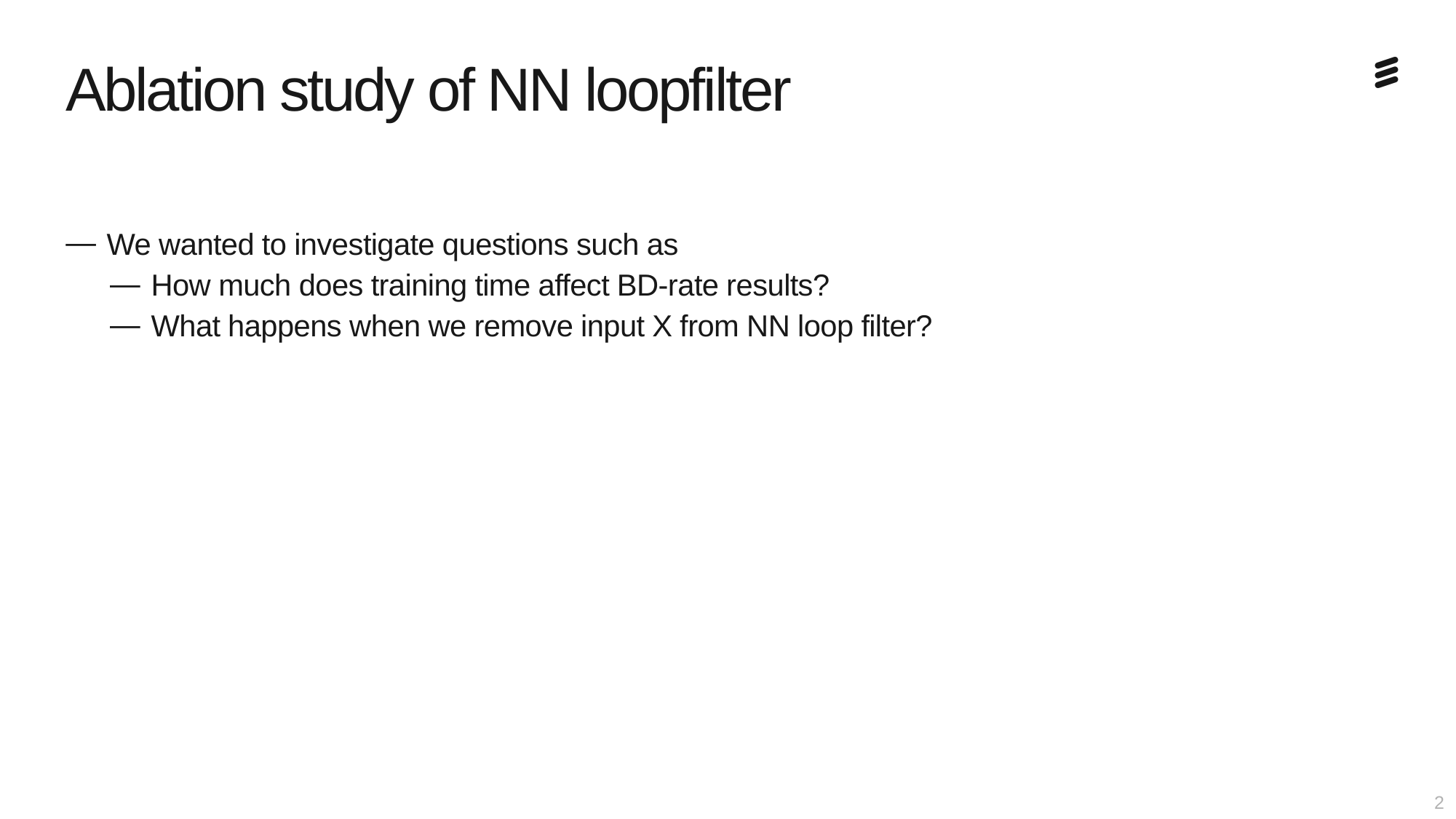

# Ablation study of NN loopfilter
We wanted to investigate questions such as
How much does training time affect BD-rate results?
What happens when we remove input X from NN loop filter?

2